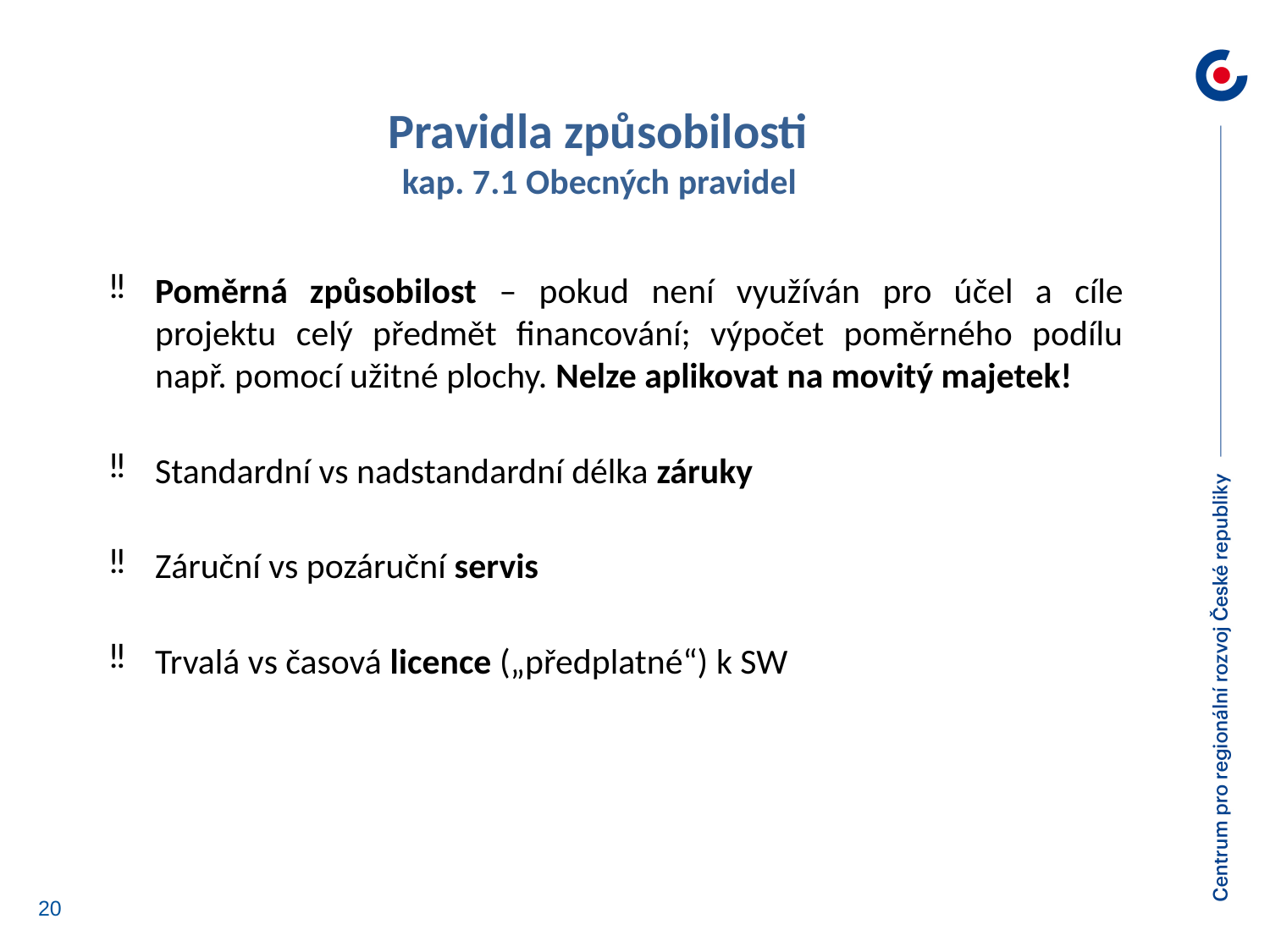

Pravidla způsobilosti
kap. 7.1 Obecných pravidel
Poměrná způsobilost – pokud není využíván pro účel a cíle projektu celý předmět financování; výpočet poměrného podílu např. pomocí užitné plochy. Nelze aplikovat na movitý majetek!

Standardní vs nadstandardní délka záruky

Záruční vs pozáruční servis

Trvalá vs časová licence („předplatné“) k SW

20